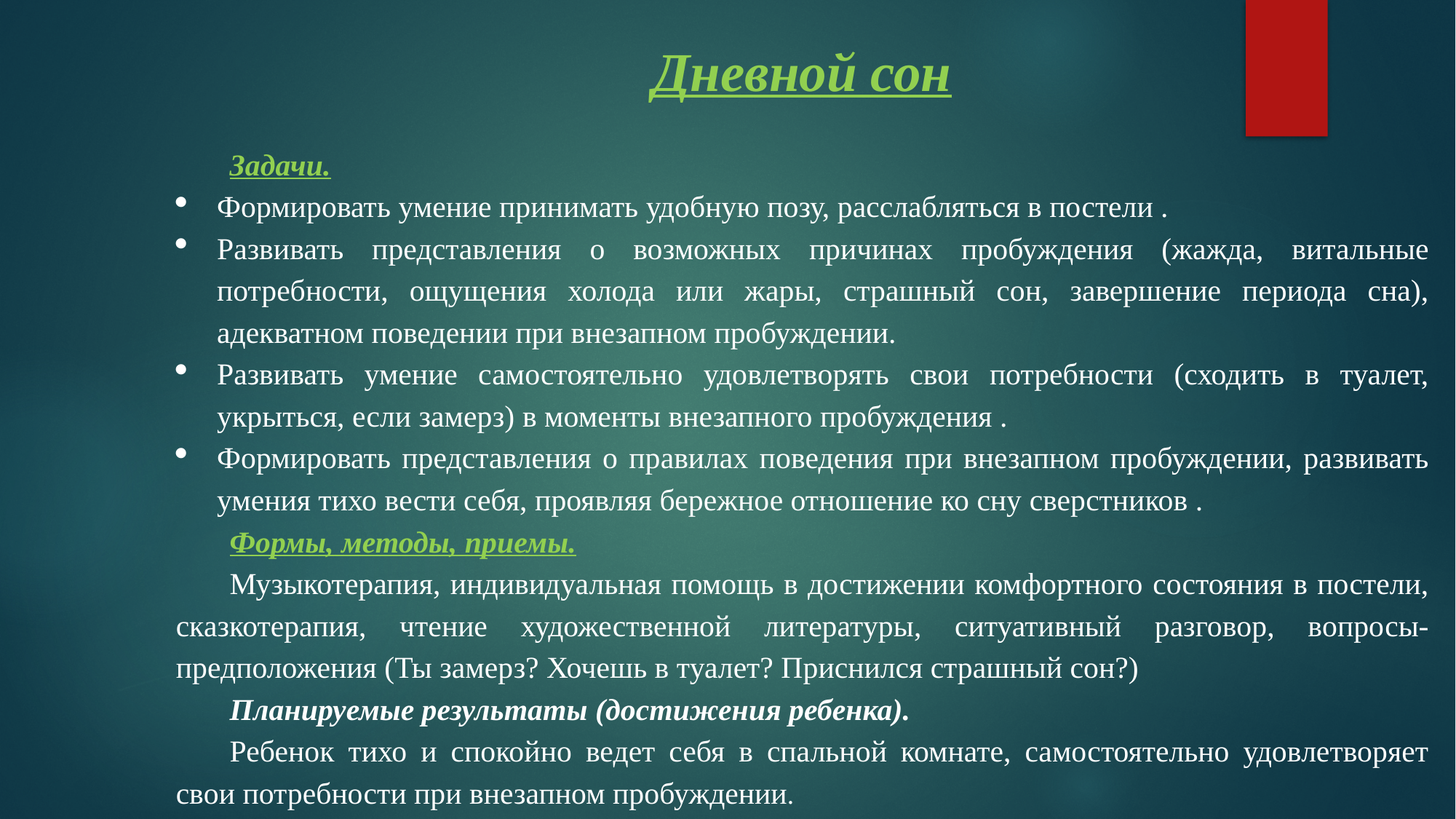

Дневной сон

Задачи.
Формировать умение принимать удобную позу, расслабляться в постели .
Развивать представления о возможных причинах пробуждения (жажда, витальные потребности, ощущения холода или жары, страшный сон, завершение периода сна), адекватном поведении при внезапном пробуждении.
Развивать умение самостоятельно удовлетворять свои потребности (сходить в туалет, укрыться, если замерз) в моменты внезапного пробуждения .
Формировать представления о правилах поведения при внезапном пробуждении, развивать умения тихо вести себя, проявляя бережное отношение ко сну сверстников .
Формы, методы, приемы.
Музыкотерапия, индивидуальная помощь в достижении комфортного состояния в постели, сказкотерапия, чтение художественной литературы, ситуативный разговор, вопросы-предположения (Ты замерз? Хочешь в туалет? Приснился страшный сон?)
Планируемые результаты (достижения ребенка).
Ребенок тихо и спокойно ведет себя в спальной комнате, самостоятельно удовлетворяет свои потребности при внезапном пробуждении.